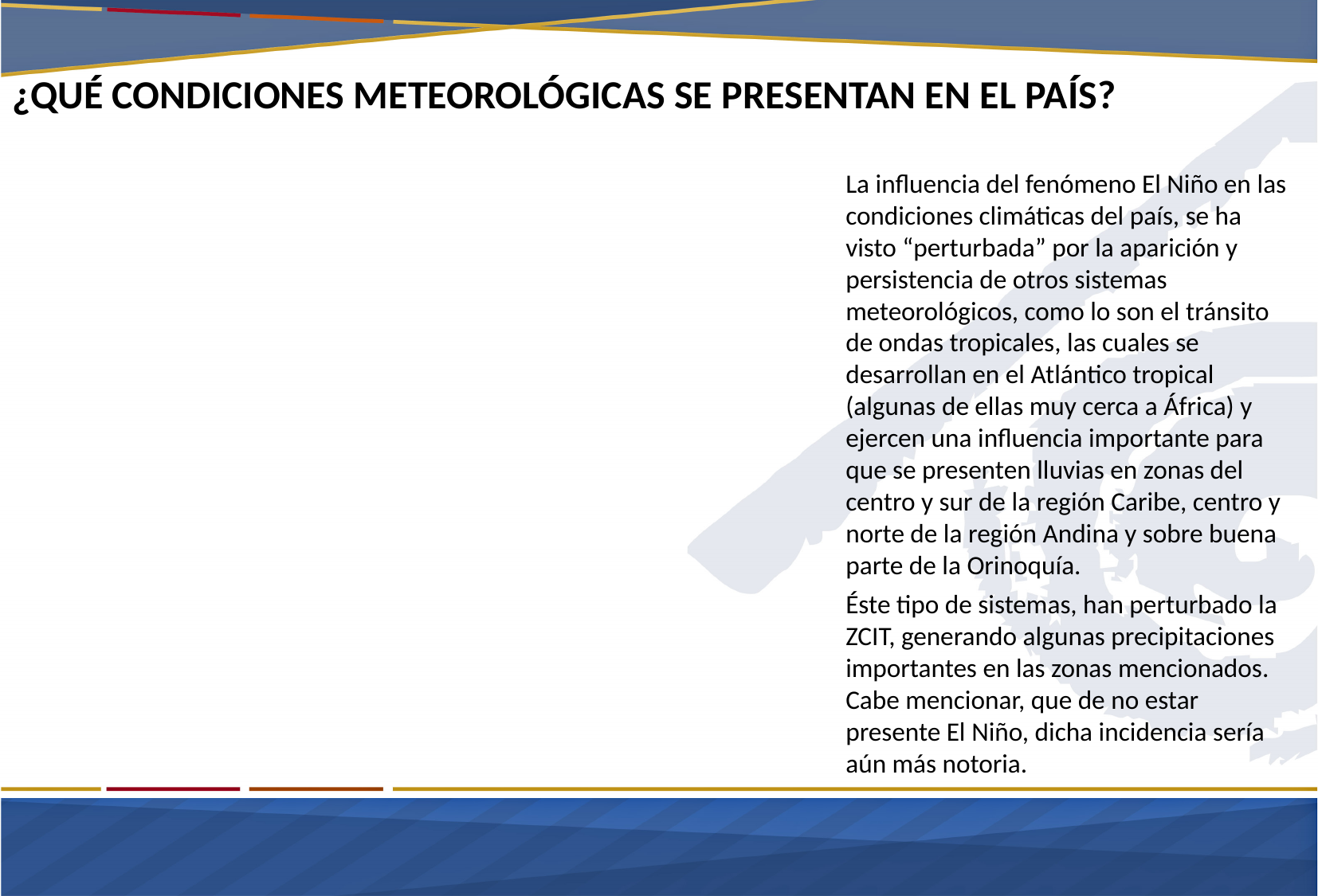

¿QUÉ CONDICIONES METEOROLÓGICAS SE PRESENTAN EN EL PAÍS?
La influencia del fenómeno El Niño en las condiciones climáticas del país, se ha visto “perturbada” por la aparición y persistencia de otros sistemas meteorológicos, como lo son el tránsito de ondas tropicales, las cuales se desarrollan en el Atlántico tropical (algunas de ellas muy cerca a África) y ejercen una influencia importante para que se presenten lluvias en zonas del centro y sur de la región Caribe, centro y norte de la región Andina y sobre buena parte de la Orinoquía.
Éste tipo de sistemas, han perturbado la ZCIT, generando algunas precipitaciones importantes en las zonas mencionados. Cabe mencionar, que de no estar presente El Niño, dicha incidencia sería aún más notoria.